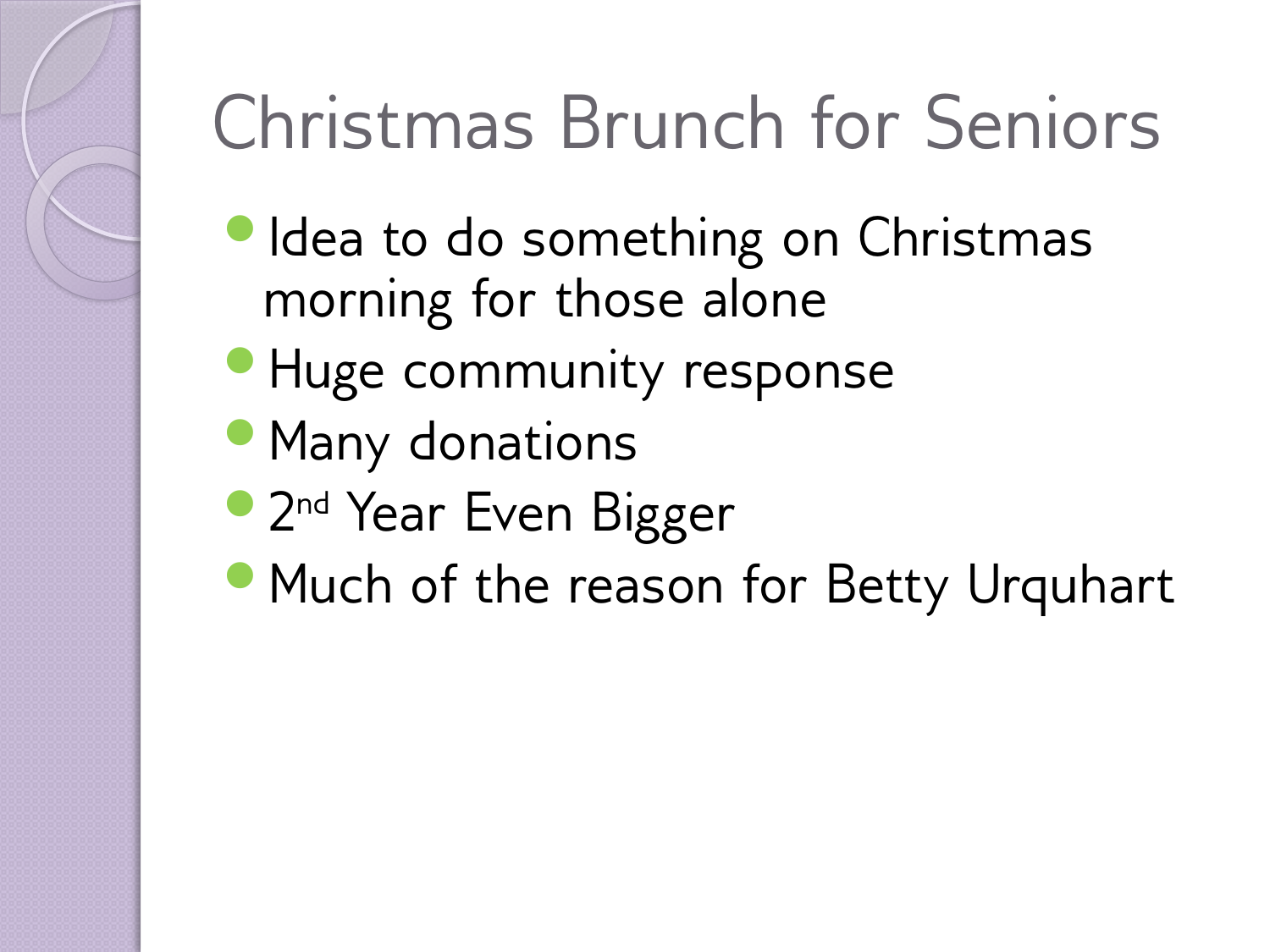

# Christmas Brunch for Seniors
Idea to do something on Christmas morning for those alone
Huge community response
Many donations
2nd Year Even Bigger
Much of the reason for Betty Urquhart